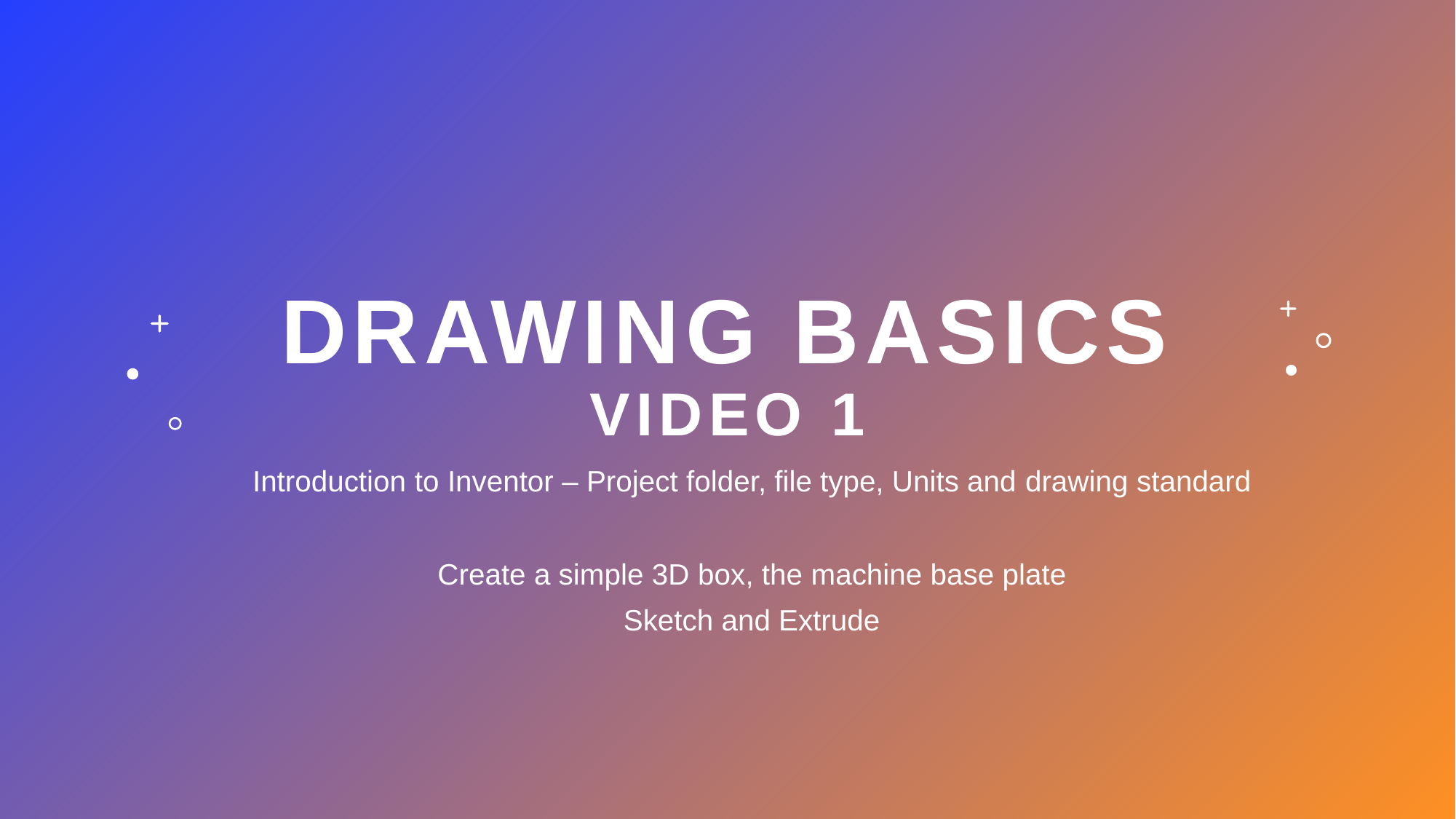

# Drawing basics Video 1
Introduction to Inventor – Project folder, file type, Units and drawing standard

Create a simple 3D box, the machine base plate
Sketch and Extrude